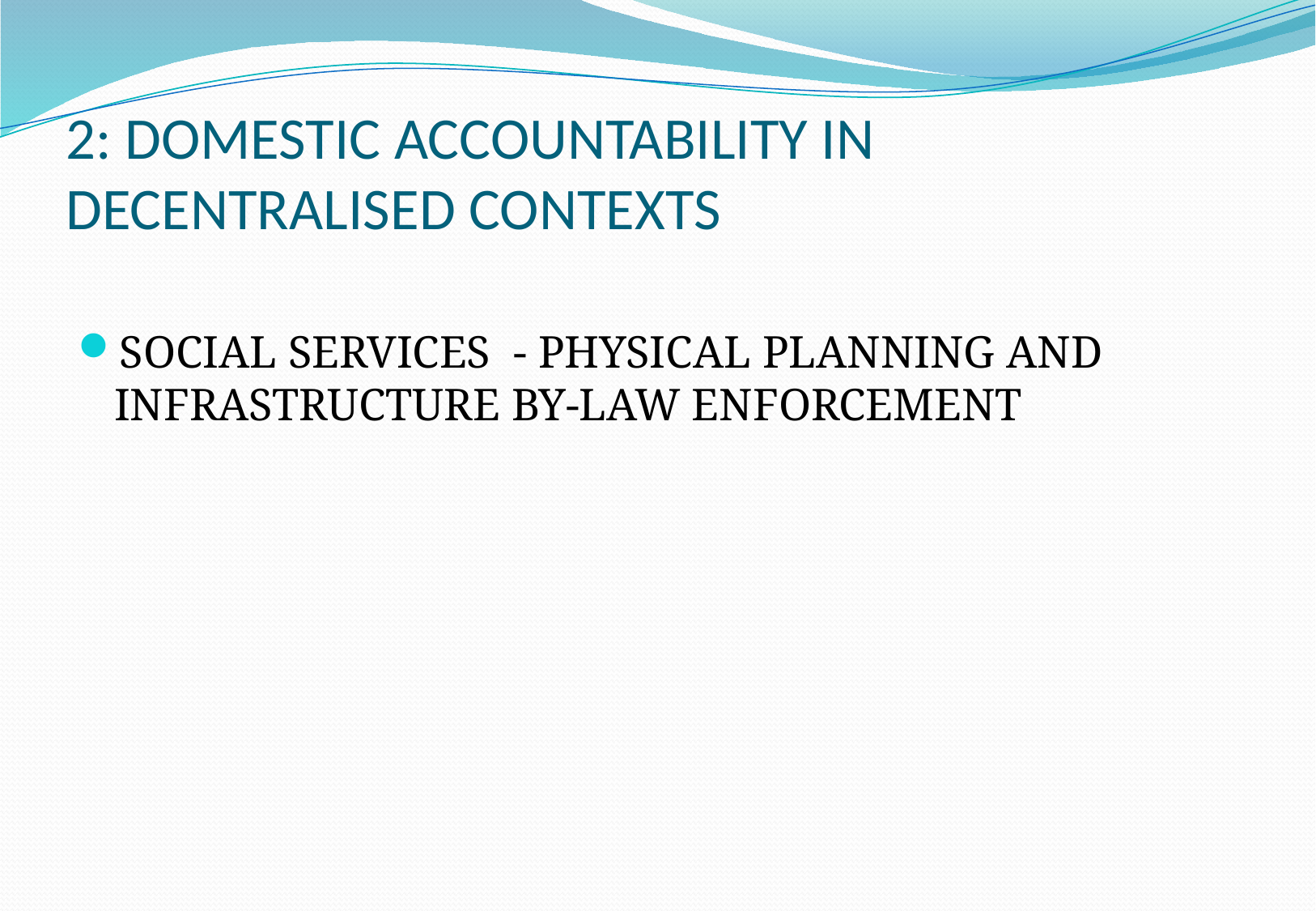

# 2: DOMESTIC ACCOUNTABILITY IN DECENTRALISED CONTEXTS

SOCIAL SERVICES  - PHYSICAL PLANNING AND INFRASTRUCTURE BY-LAW ENFORCEMENT